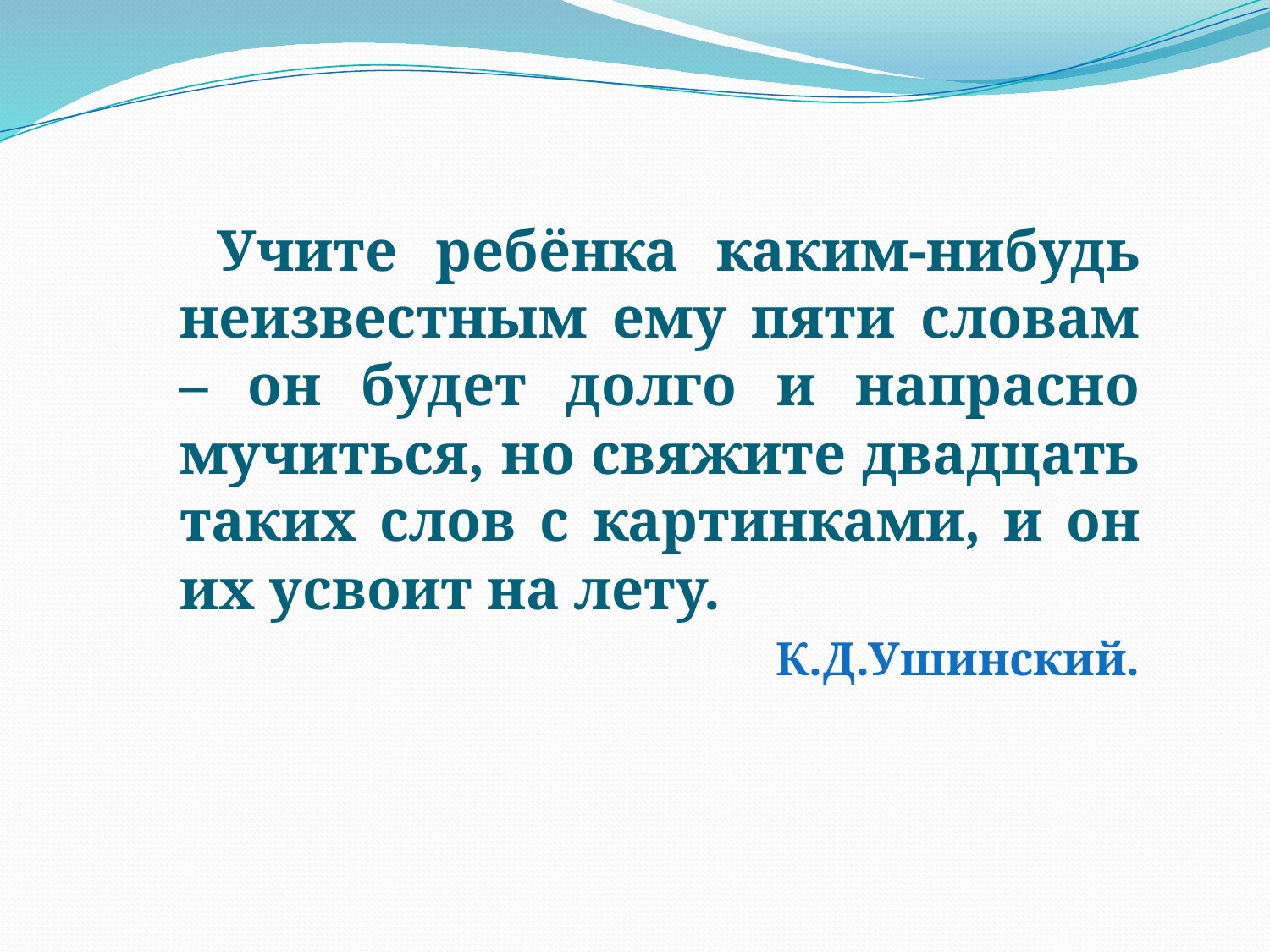

Учите ребёнка каким-нибудь неизвестным ему пяти словам – он будет долго и напрасно мучиться, но свяжите двадцать таких слов с картинками, и он их усвоит на лету.
К.Д.Ушинский.